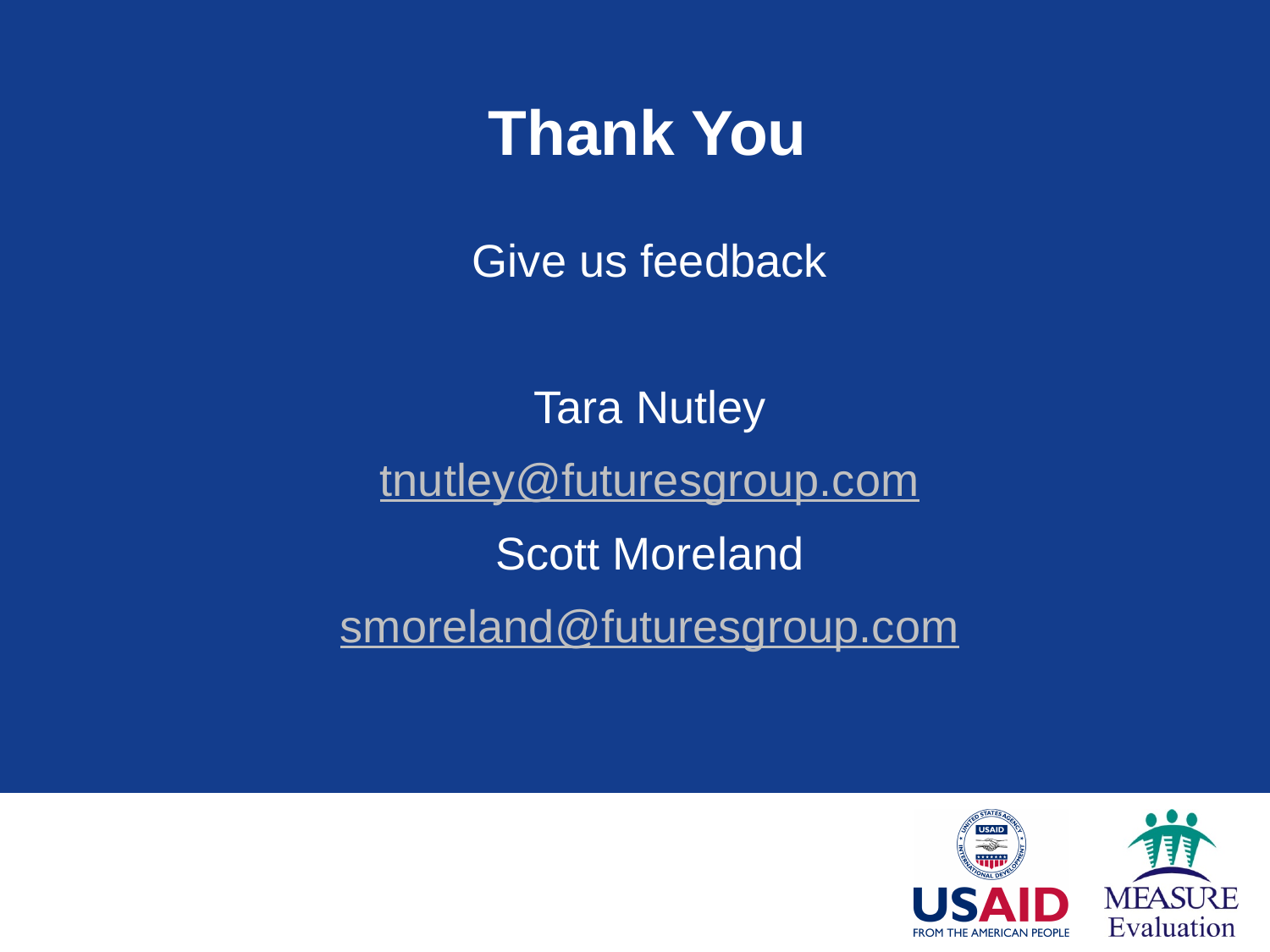

# Thank You
Give us feedback

Tara Nutley
tnutley@futuresgroup.com
Scott Moreland
smoreland@futuresgroup.com